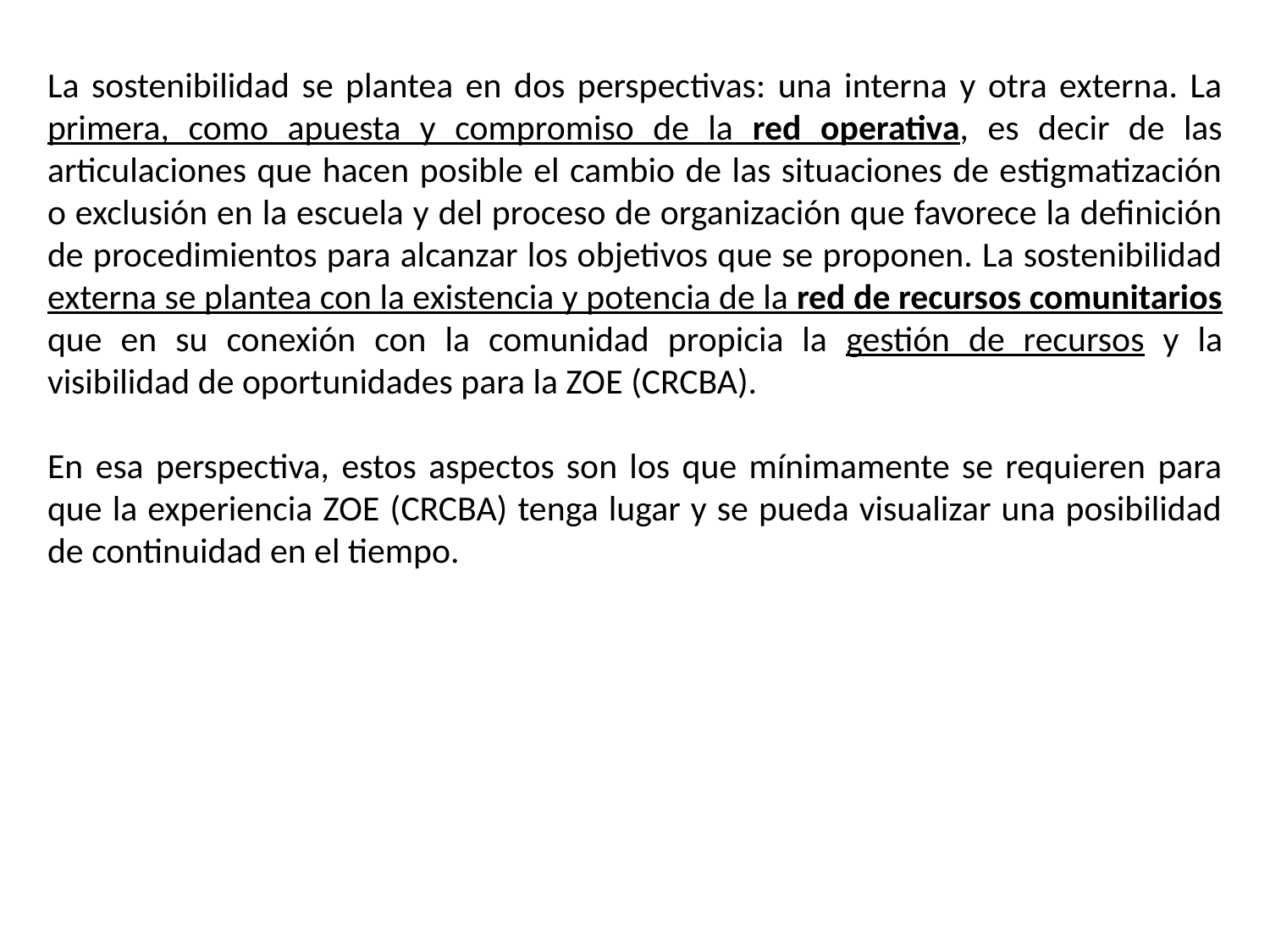

La sostenibilidad se plantea en dos perspectivas: una interna y otra externa. La primera, como apuesta y compromiso de la red operativa, es decir de las articulaciones que hacen posible el cambio de las situaciones de estigmatización o exclusión en la escuela y del proceso de organización que favorece la definición de procedimientos para alcanzar los objetivos que se proponen. La sostenibilidad externa se plantea con la existencia y potencia de la red de recursos comunitarios que en su conexión con la comunidad propicia la gestión de recursos y la visibilidad de oportunidades para la ZOE (CRCBA).

En esa perspectiva, estos aspectos son los que mínimamente se requieren para que la experiencia ZOE (CRCBA) tenga lugar y se pueda visualizar una posibilidad de continuidad en el tiempo.